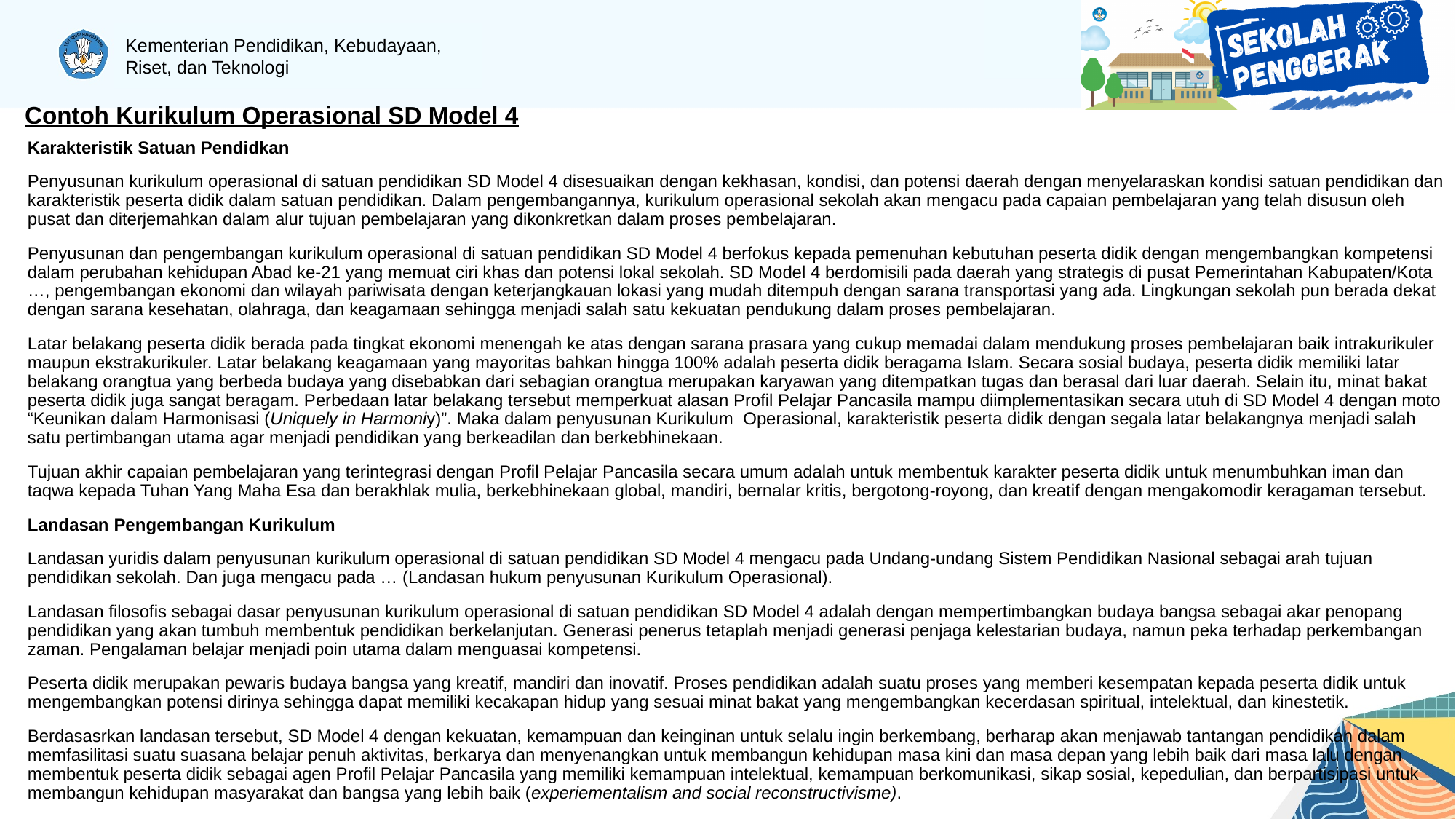

# Contoh Kurikulum Operasional SD Model 4
Karakteristik Satuan Pendidkan
Penyusunan kurikulum operasional di satuan pendidikan SD Model 4 disesuaikan dengan kekhasan, kondisi, dan potensi daerah dengan menyelaraskan kondisi satuan pendidikan dan karakteristik peserta didik dalam satuan pendidikan. Dalam pengembangannya, kurikulum operasional sekolah akan mengacu pada capaian pembelajaran yang telah disusun oleh pusat dan diterjemahkan dalam alur tujuan pembelajaran yang dikonkretkan dalam proses pembelajaran.
Penyusunan dan pengembangan kurikulum operasional di satuan pendidikan SD Model 4 berfokus kepada pemenuhan kebutuhan peserta didik dengan mengembangkan kompetensi dalam perubahan kehidupan Abad ke-21 yang memuat ciri khas dan potensi lokal sekolah. SD Model 4 berdomisili pada daerah yang strategis di pusat Pemerintahan Kabupaten/Kota …, pengembangan ekonomi dan wilayah pariwisata dengan keterjangkauan lokasi yang mudah ditempuh dengan sarana transportasi yang ada. Lingkungan sekolah pun berada dekat dengan sarana kesehatan, olahraga, dan keagamaan sehingga menjadi salah satu kekuatan pendukung dalam proses pembelajaran.
Latar belakang peserta didik berada pada tingkat ekonomi menengah ke atas dengan sarana prasara yang cukup memadai dalam mendukung proses pembelajaran baik intrakurikuler maupun ekstrakurikuler. Latar belakang keagamaan yang mayoritas bahkan hingga 100% adalah peserta didik beragama Islam. Secara sosial budaya, peserta didik memiliki latar belakang orangtua yang berbeda budaya yang disebabkan dari sebagian orangtua merupakan karyawan yang ditempatkan tugas dan berasal dari luar daerah. Selain itu, minat bakat peserta didik juga sangat beragam. Perbedaan latar belakang tersebut memperkuat alasan Profil Pelajar Pancasila mampu diimplementasikan secara utuh di SD Model 4 dengan moto “Keunikan dalam Harmonisasi (Uniquely in Harmoniy)”. Maka dalam penyusunan Kurikulum  Operasional, karakteristik peserta didik dengan segala latar belakangnya menjadi salah satu pertimbangan utama agar menjadi pendidikan yang berkeadilan dan berkebhinekaan.
Tujuan akhir capaian pembelajaran yang terintegrasi dengan Profil Pelajar Pancasila secara umum adalah untuk membentuk karakter peserta didik untuk menumbuhkan iman dan taqwa kepada Tuhan Yang Maha Esa dan berakhlak mulia, berkebhinekaan global, mandiri, bernalar kritis, bergotong-royong, dan kreatif dengan mengakomodir keragaman tersebut.
Landasan Pengembangan Kurikulum
Landasan yuridis dalam penyusunan kurikulum operasional di satuan pendidikan SD Model 4 mengacu pada Undang-undang Sistem Pendidikan Nasional sebagai arah tujuan pendidikan sekolah. Dan juga mengacu pada … (Landasan hukum penyusunan Kurikulum Operasional).
Landasan filosofis sebagai dasar penyusunan kurikulum operasional di satuan pendidikan SD Model 4 adalah dengan mempertimbangkan budaya bangsa sebagai akar penopang pendidikan yang akan tumbuh membentuk pendidikan berkelanjutan. Generasi penerus tetaplah menjadi generasi penjaga kelestarian budaya, namun peka terhadap perkembangan zaman. Pengalaman belajar menjadi poin utama dalam menguasai kompetensi.
Peserta didik merupakan pewaris budaya bangsa yang kreatif, mandiri dan inovatif. Proses pendidikan adalah suatu proses yang memberi kesempatan kepada peserta didik untuk mengembangkan potensi dirinya sehingga dapat memiliki kecakapan hidup yang sesuai minat bakat yang mengembangkan kecerdasan spiritual, intelektual, dan kinestetik.
Berdasasrkan landasan tersebut, SD Model 4 dengan kekuatan, kemampuan dan keinginan untuk selalu ingin berkembang, berharap akan menjawab tantangan pendidikan dalam memfasilitasi suatu suasana belajar penuh aktivitas, berkarya dan menyenangkan untuk membangun kehidupan masa kini dan masa depan yang lebih baik dari masa lalu dengan membentuk peserta didik sebagai agen Profil Pelajar Pancasila yang memiliki kemampuan intelektual, kemampuan berkomunikasi, sikap sosial, kepedulian, dan berpartisipasi untuk membangun kehidupan masyarakat dan bangsa yang lebih baik (experiementalism and social reconstructivisme).